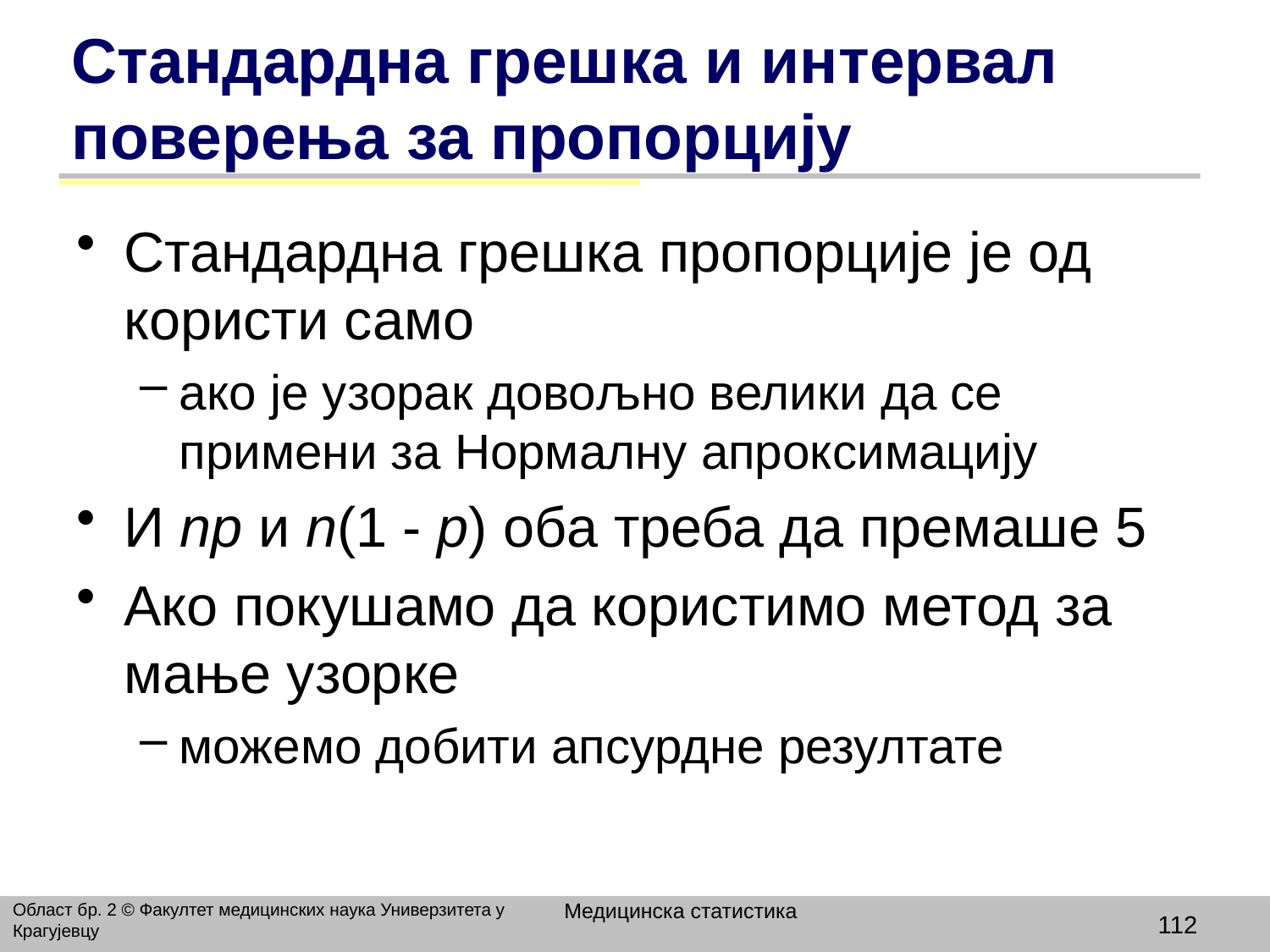

# Стандардна грешка и интервал поверења за пропорцију
Стандардна грешка пропорције је од користи само
ако је узорак довољно велики да се примени за Нормалну апроксимацију
И np и n(1 - p) оба треба да премаше 5
Aко покушамо да користимо метод за мање узорке
можемо добити апсурдне резултате
Медицинска статистика
Област бр. 2 © Факултет медицинских наука Универзитета у Крагујевцу
112